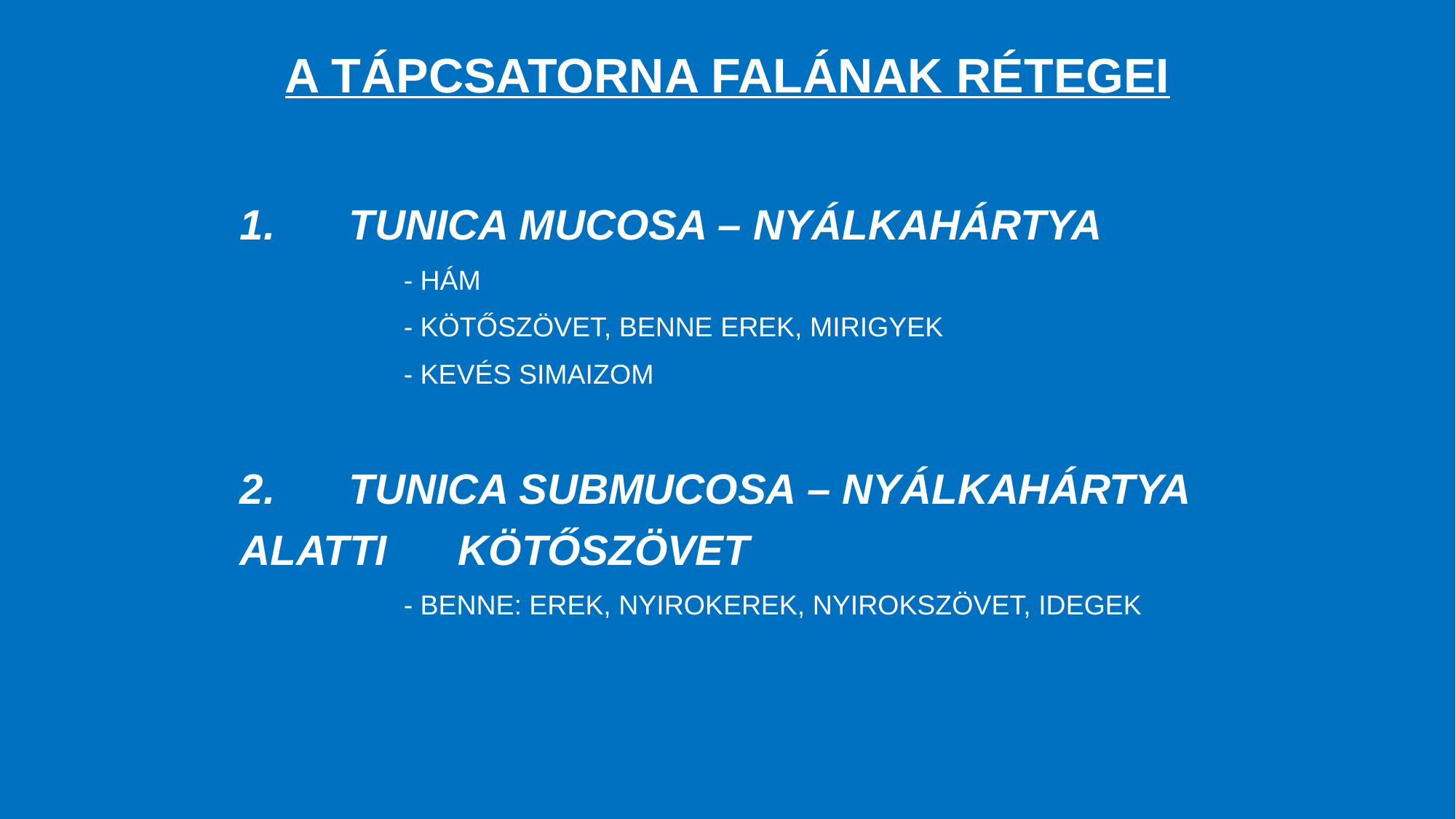

# A tápcsatorna falának rétegei
1. 	Tunica mucosa – nyálkahártya
	- hám
	- kötőszövet, benne erek, mirigyek
	- kevés simaizom

2. 	Tunica submucosa – nyálkahártya alatti 	kötőszövet
	- benne: erek, nyirokerek, nyirokszövet, idegek